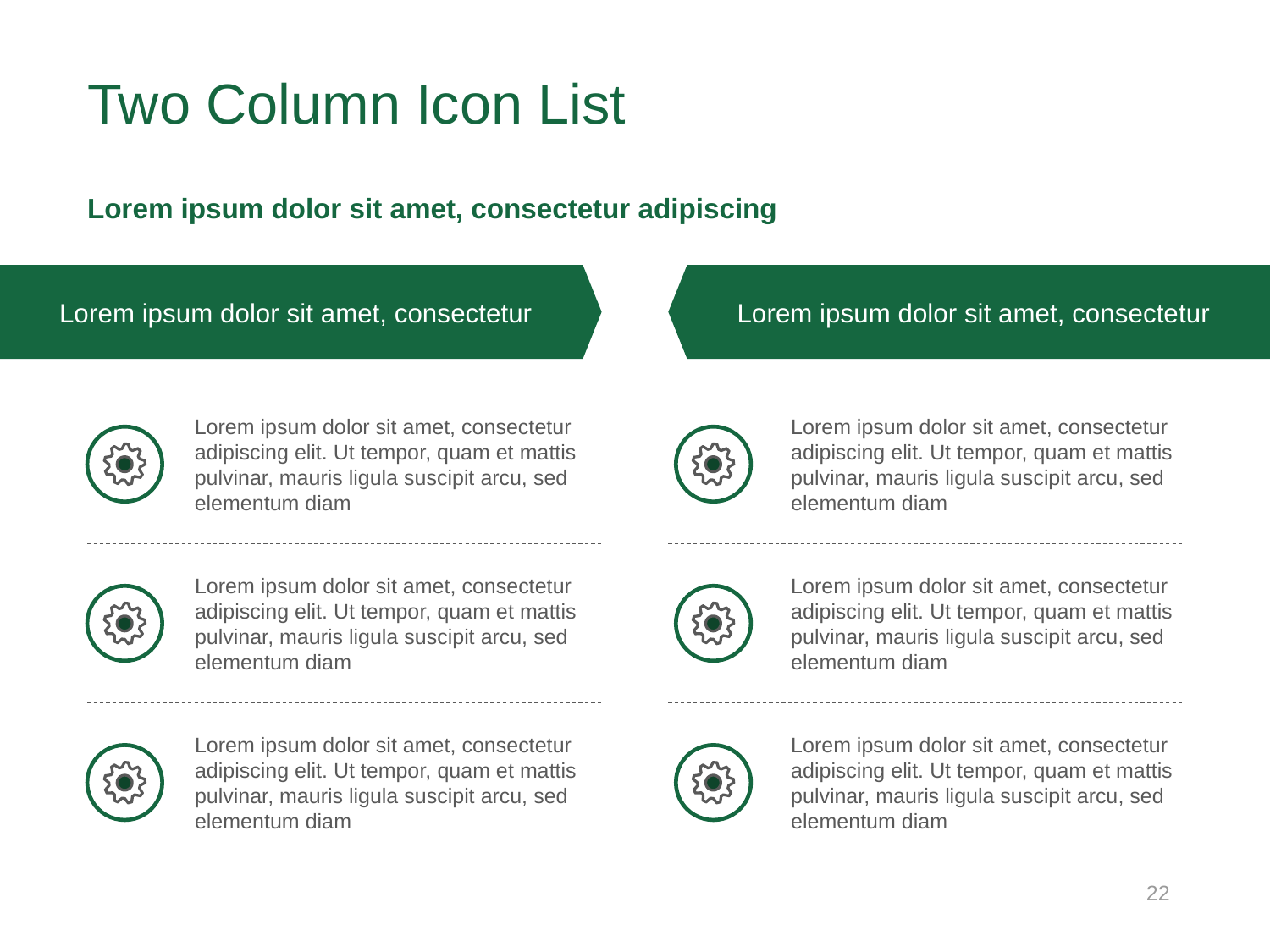

# Two Column Icon List
Lorem ipsum dolor sit amet, consectetur adipiscing
Lorem ipsum dolor sit amet, consectetur
Lorem ipsum dolor sit amet, consectetur
Lorem ipsum dolor sit amet, consectetur adipiscing elit. Ut tempor, quam et mattis pulvinar, mauris ligula suscipit arcu, sed elementum diam
Lorem ipsum dolor sit amet, consectetur adipiscing elit. Ut tempor, quam et mattis pulvinar, mauris ligula suscipit arcu, sed elementum diam

Lorem ipsum dolor sit amet, consectetur adipiscing elit. Ut tempor, quam et mattis pulvinar, mauris ligula suscipit arcu, sed elementum diam
Lorem ipsum dolor sit amet, consectetur adipiscing elit. Ut tempor, quam et mattis pulvinar, mauris ligula suscipit arcu, sed elementum diam

Lorem ipsum dolor sit amet, consectetur adipiscing elit. Ut tempor, quam et mattis pulvinar, mauris ligula suscipit arcu, sed elementum diam
Lorem ipsum dolor sit amet, consectetur adipiscing elit. Ut tempor, quam et mattis pulvinar, mauris ligula suscipit arcu, sed elementum diam

22